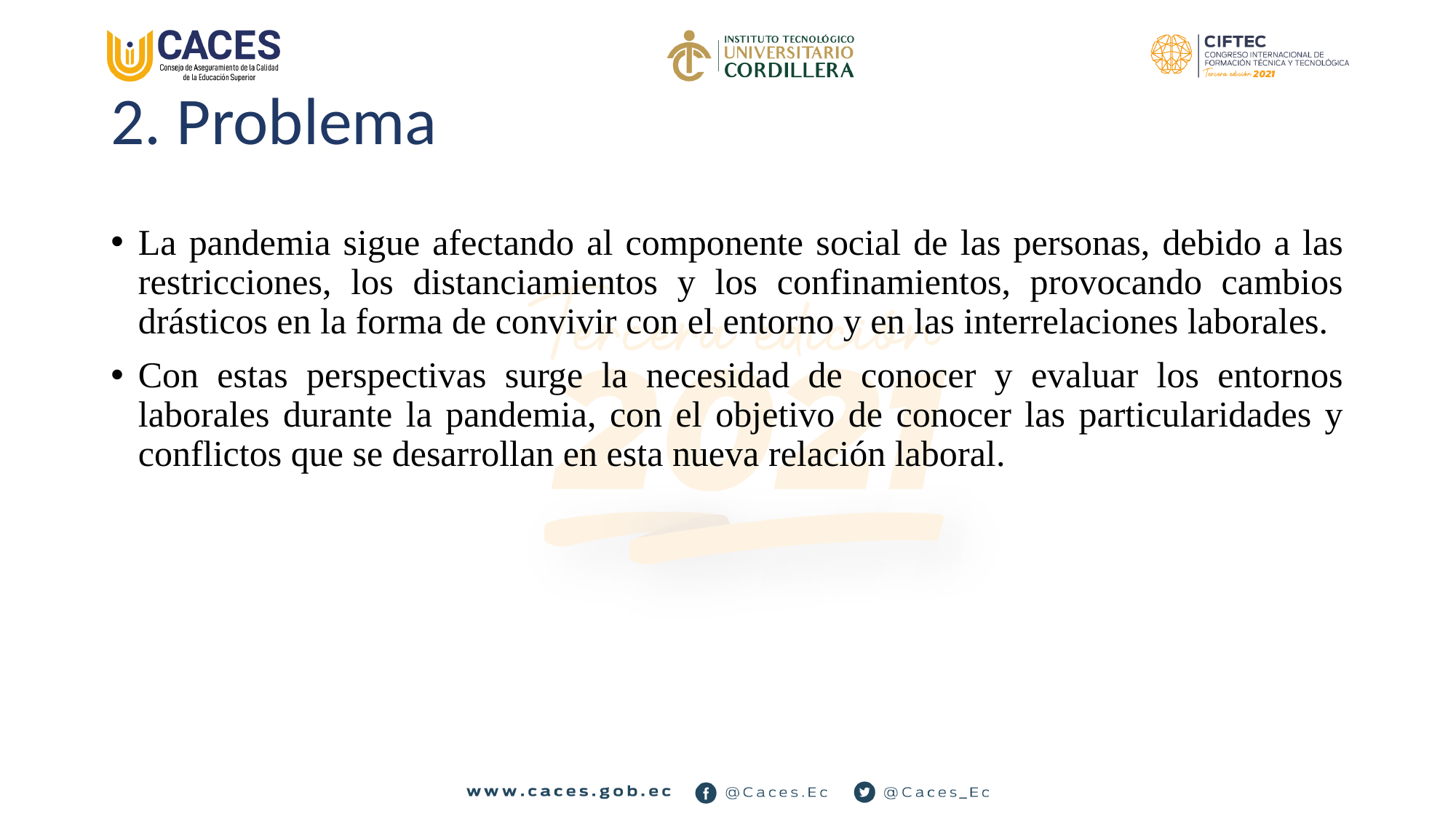

# 2. Problema
La pandemia sigue afectando al componente social de las personas, debido a las restricciones, los distanciamientos y los confinamientos, provocando cambios drásticos en la forma de convivir con el entorno y en las interrelaciones laborales.
Con estas perspectivas surge la necesidad de conocer y evaluar los entornos laborales durante la pandemia, con el objetivo de conocer las particularidades y conflictos que se desarrollan en esta nueva relación laboral.